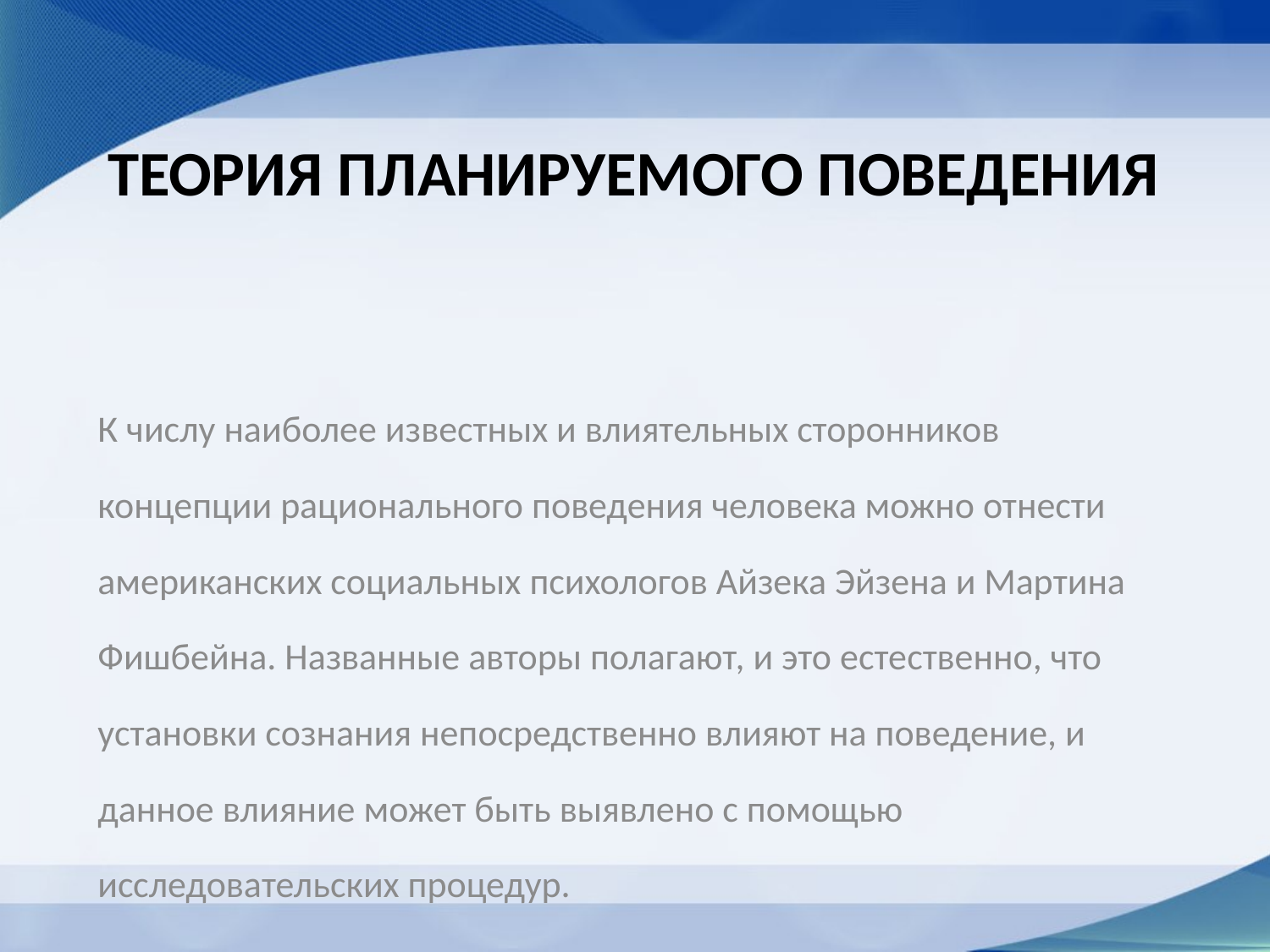

# Теория планируемого поведения

К числу наиболее известных и влиятельных сторонников концепции рационального поведения человека можно отнести американских социальных психологов Айзека Эйзена и Мартина Фишбейна. Названные авторы полагают, и это естественно, что установки сознания непосредственно влияют на поведение, и данное влияние может быть выявлено с помощью исследовательских процедур.